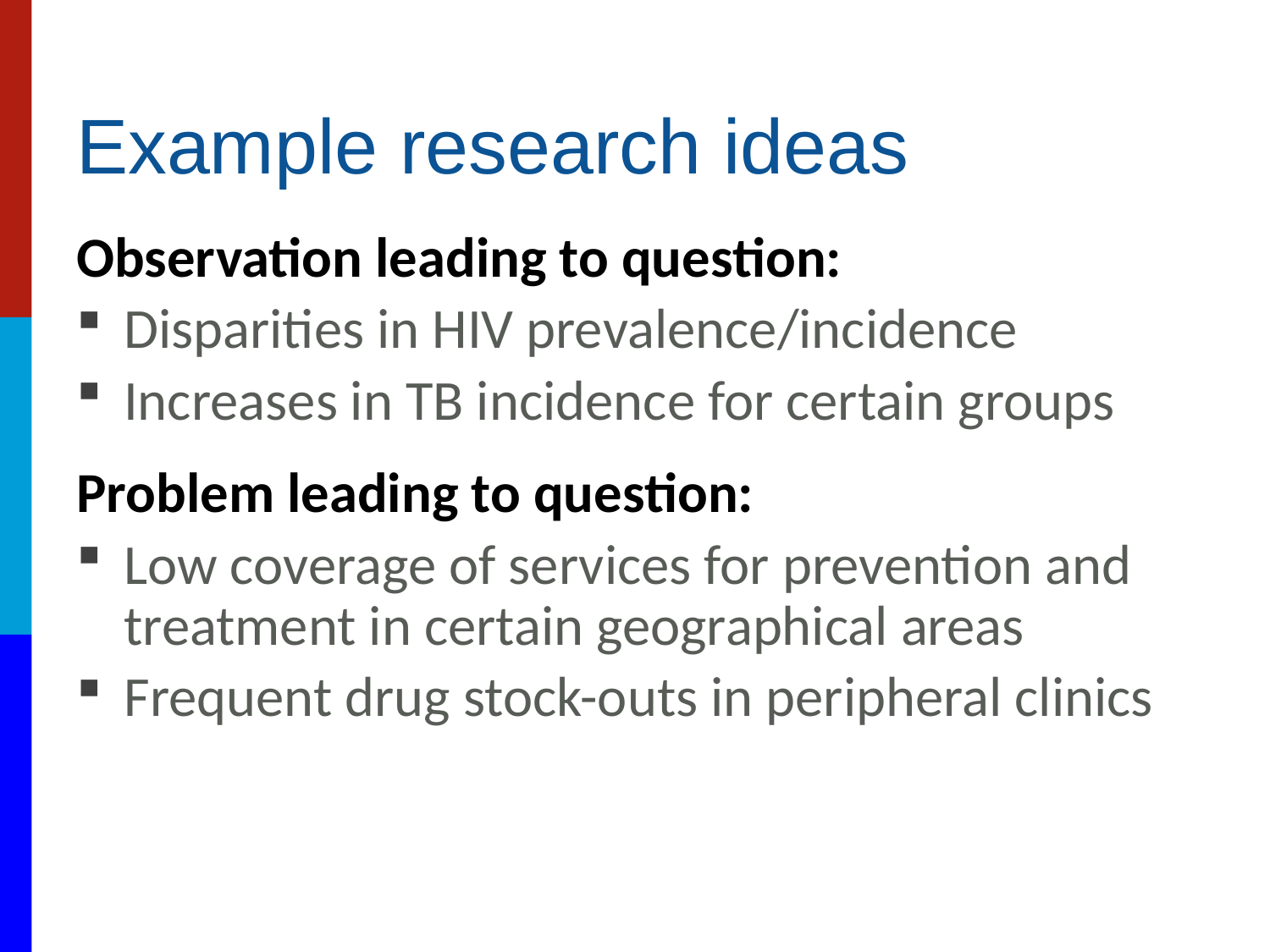

# Example research ideas
Observation leading to question:
Disparities in HIV prevalence/incidence
Increases in TB incidence for certain groups
Problem leading to question:
Low coverage of services for prevention and treatment in certain geographical areas
Frequent drug stock-outs in peripheral clinics